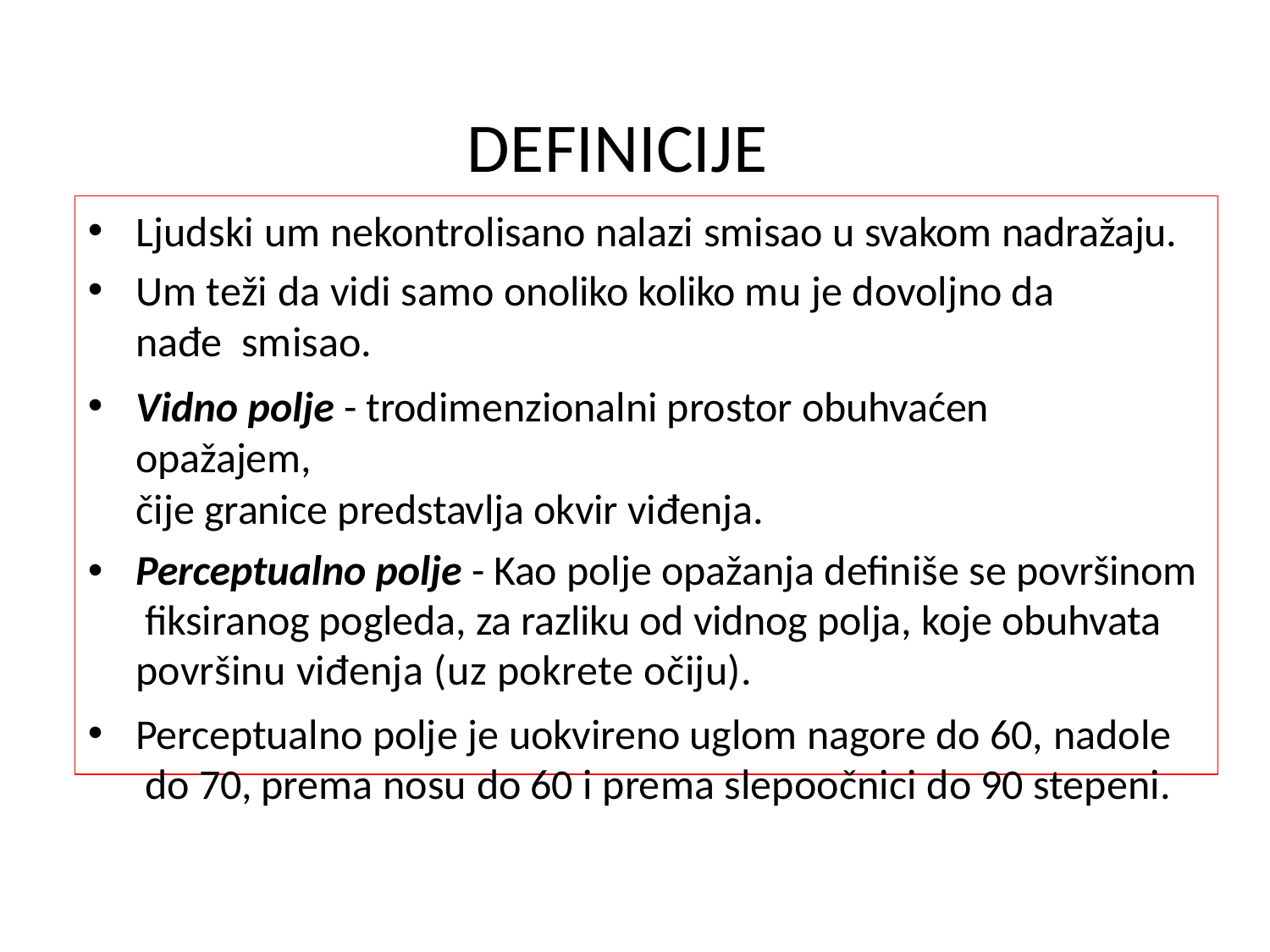

# DEFINICIJE
Ljudski um nekontrolisano nalazi smisao u svakom nadražaju.
Um teži da vidi samo onoliko koliko mu je dovoljno da nađe  smisao.
Vidno polje - trodimenzionalni prostor obuhvaćen opažajem,
čije granice predstavlja okvir viđenja.
Perceptualno polje - Kao polje opažanja definiše se površinom  fiksiranog pogleda, za razliku od vidnog polja, koje obuhvata  površinu viđenja (uz pokrete očiju).
Perceptualno polje je uokvireno uglom nagore do 60, nadole  do 70, prema nosu do 60 i prema slepoočnici do 90 stepeni.